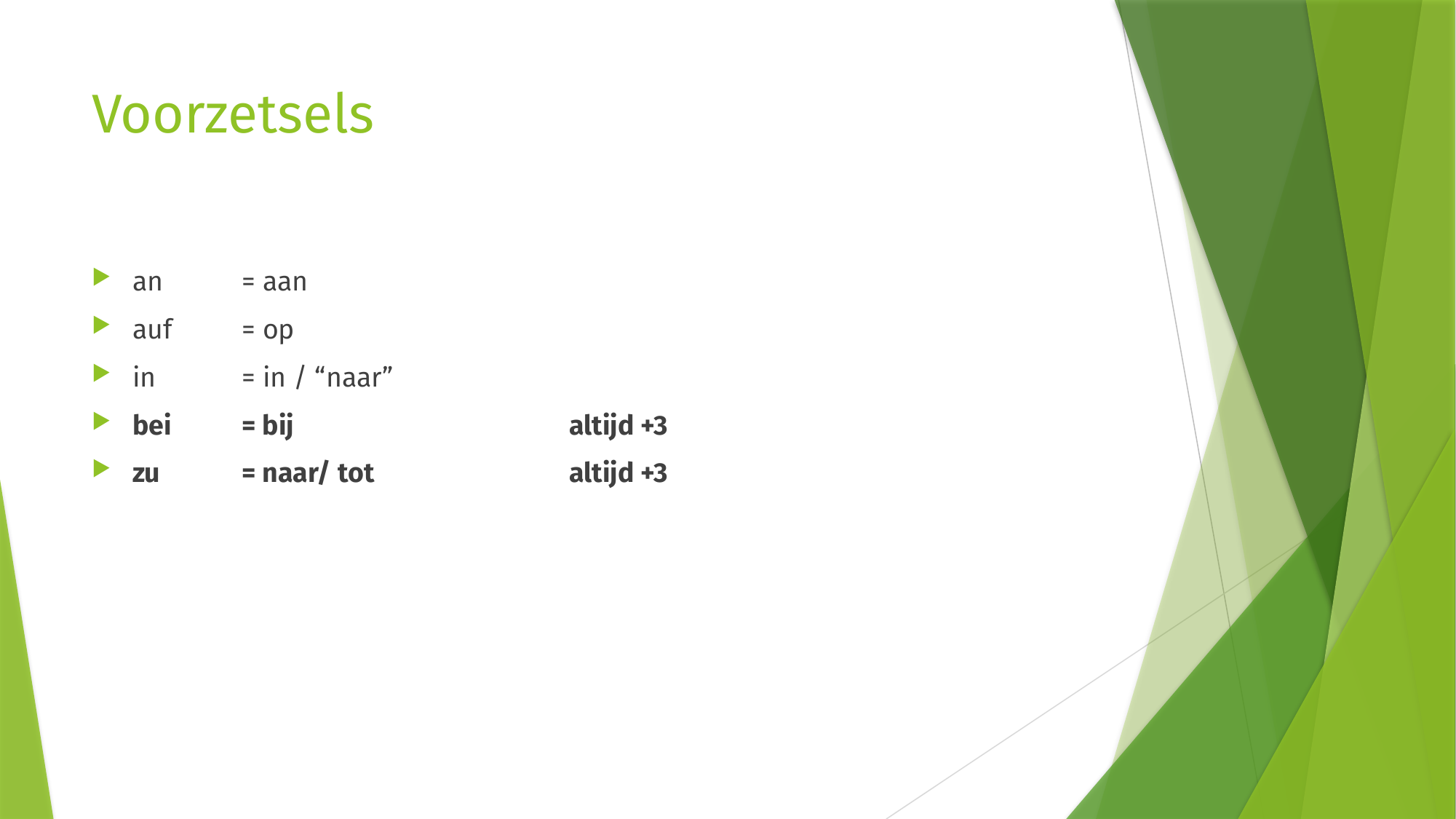

# Voorzetsels
an	= aan
auf	= op
in 	= in / “naar”
bei	= bij 			altijd +3
zu	= naar/ tot 		altijd +3